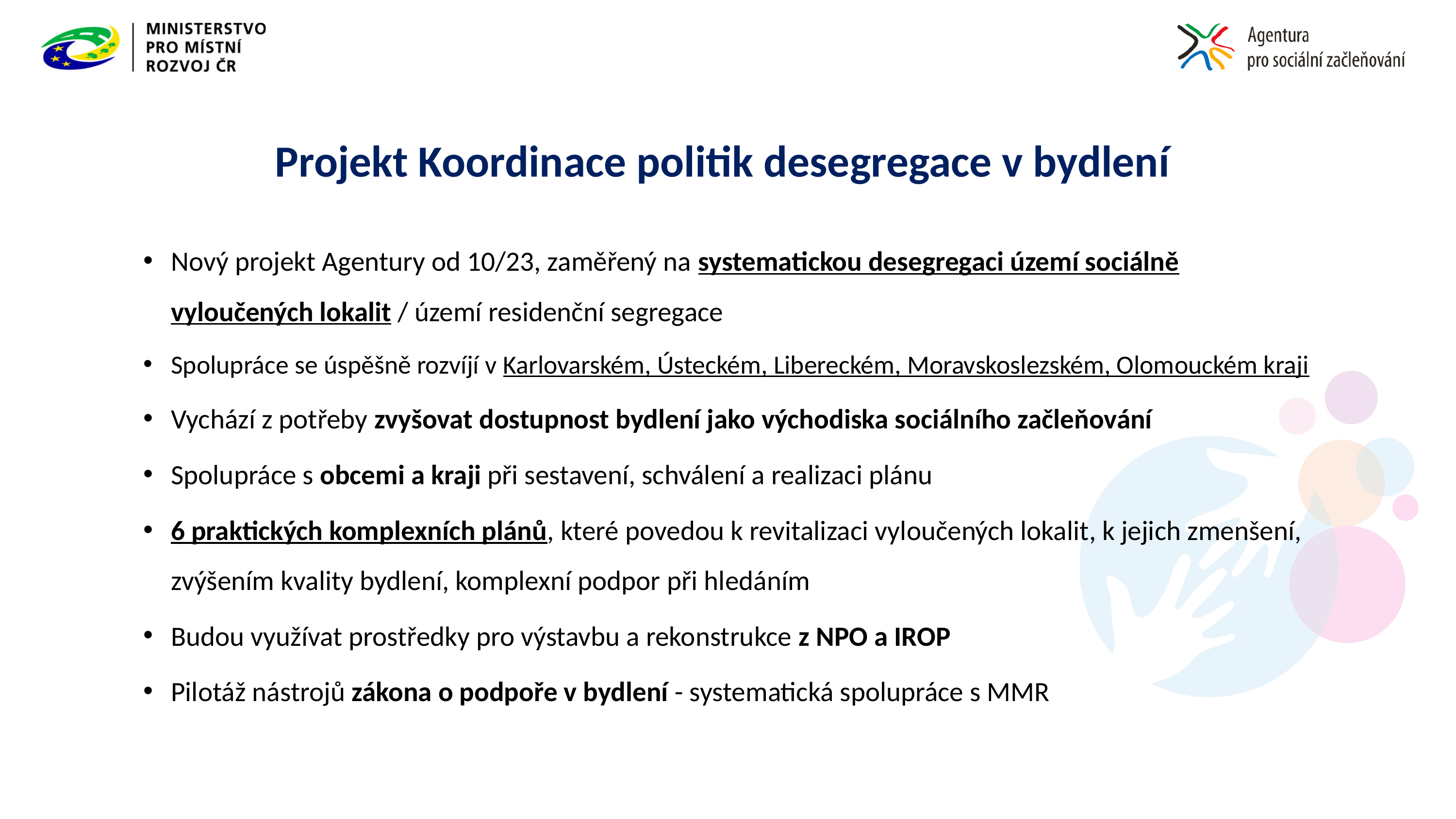

# Projekt Koordinace politik desegregace v bydlení
Nový projekt Agentury od 10/23, zaměřený na systematickou desegregaci území sociálně vyloučených lokalit / území residenční segregace
Spolupráce se úspěšně rozvíjí v Karlovarském, Ústeckém, Libereckém, Moravskoslezském, Olomouckém kraji
Vychází z potřeby zvyšovat dostupnost bydlení jako východiska sociálního začleňování
Spolupráce s obcemi a kraji při sestavení, schválení a realizaci plánu
6 praktických komplexních plánů, které povedou k revitalizaci vyloučených lokalit, k jejich zmenšení, zvýšením kvality bydlení, komplexní podpor při hledáním
Budou využívat prostředky pro výstavbu a rekonstrukce z NPO a IROP
Pilotáž nástrojů zákona o podpoře v bydlení - systematická spolupráce s MMR